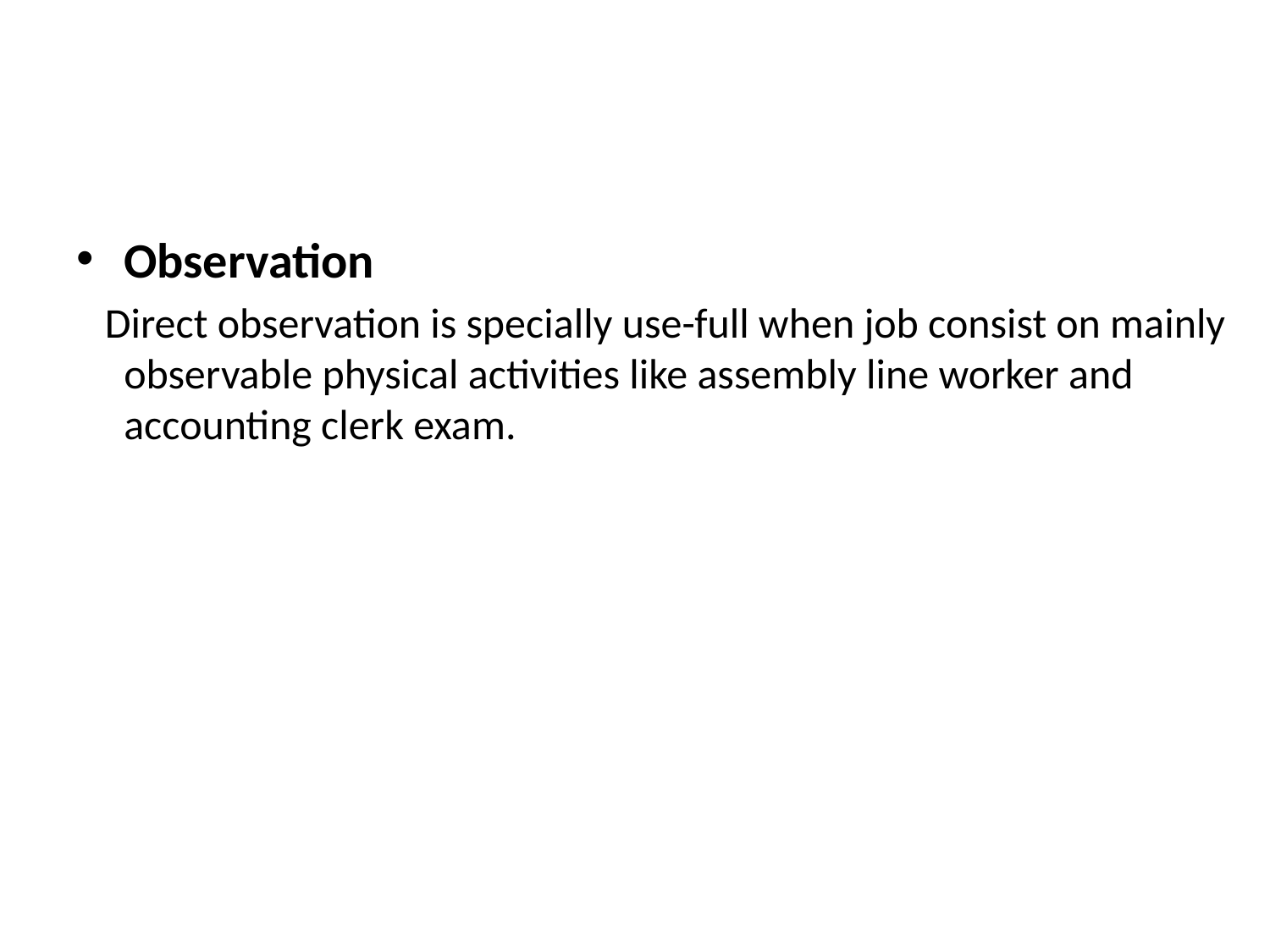

Observation
   Direct observation is specially use-full when job consist on mainly observable physical activities like assembly line worker and accounting clerk exam.